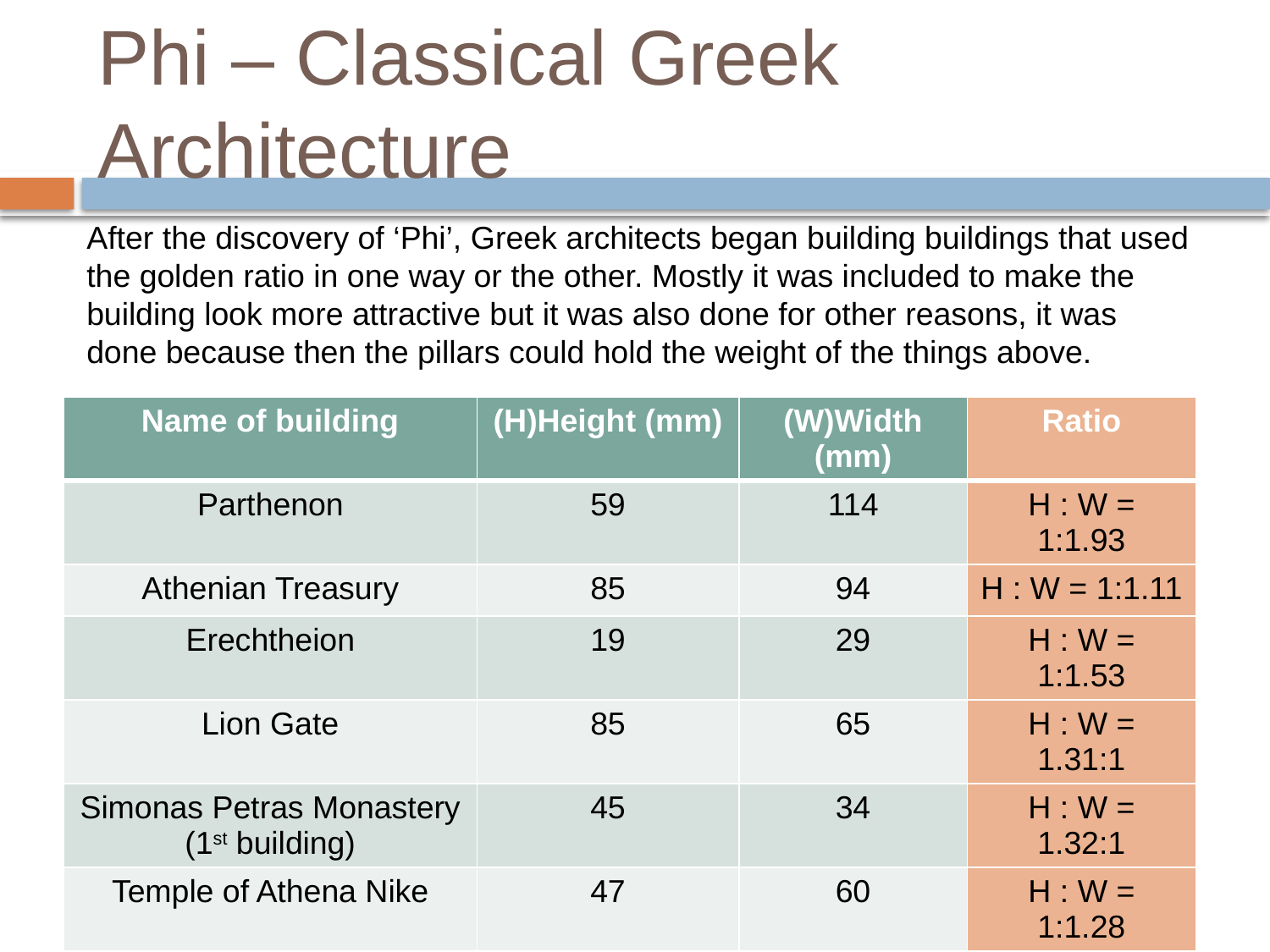

# Phi – Classical Greek Architecture
After the discovery of ‘Phi’, Greek architects began building buildings that used the golden ratio in one way or the other. Mostly it was included to make the building look more attractive but it was also done for other reasons, it was done because then the pillars could hold the weight of the things above.
| Name of building | (H)Height (mm) | (W)Width (mm) | Ratio |
| --- | --- | --- | --- |
| Parthenon | 59 | 114 | H : W = 1:1.93 |
| Athenian Treasury | 85 | 94 | H : W = 1:1.11 |
| Erechtheion | 19 | 29 | H : W = 1:1.53 |
| Lion Gate | 85 | 65 | H : W = 1.31:1 |
| Simonas Petras Monastery (1st building) | 45 | 34 | H : W = 1.32:1 |
| Temple of Athena Nike | 47 | 60 | H : W = 1:1.28 |
| Treasury of Arteus (gate) | 115 | 85 | H : W = 1.35:1 |
| Temple of Hephaestus | 84 | 51 | H : W = 1.68:1 |